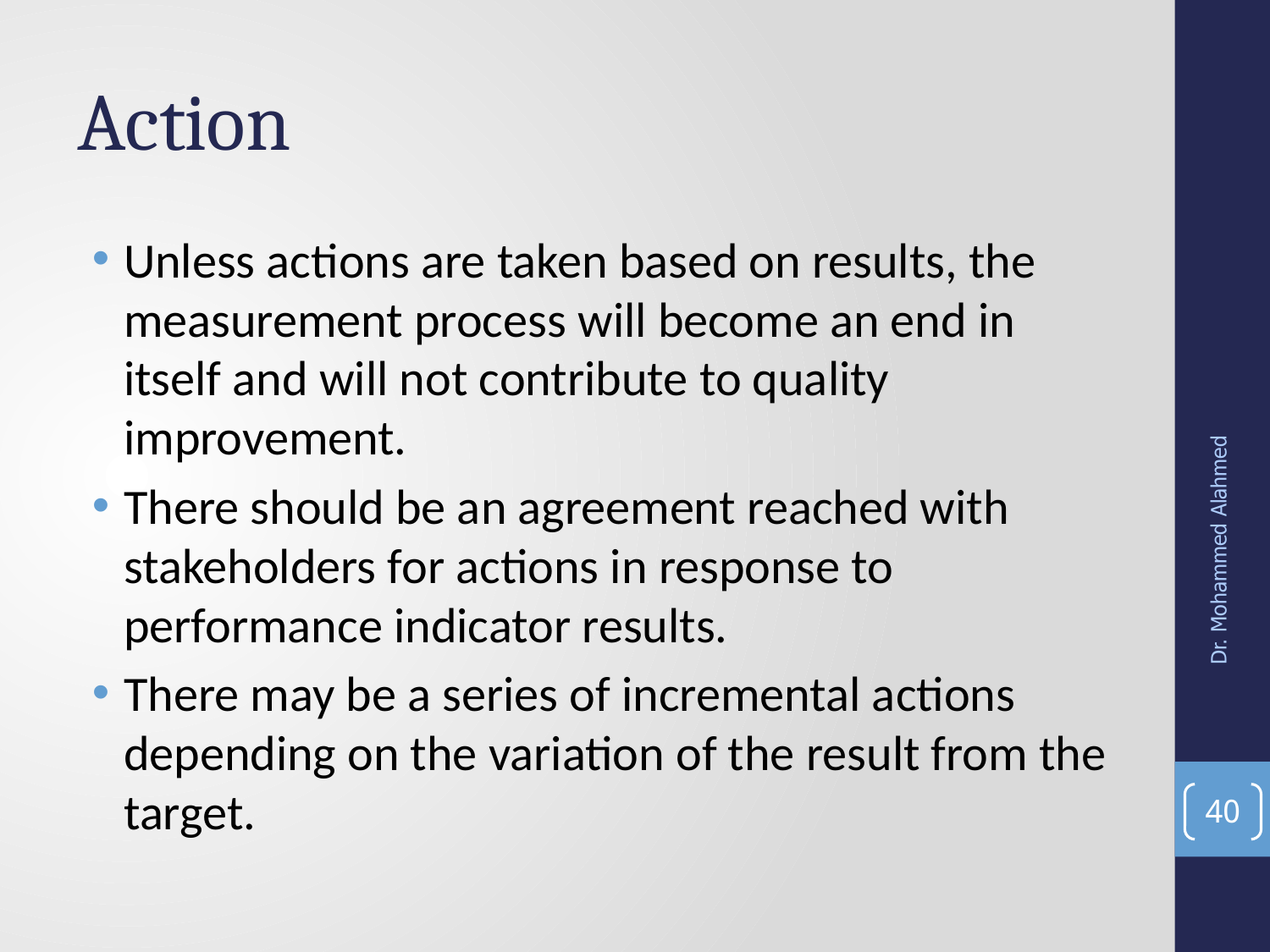

# Action
Unless actions are taken based on results, the measurement process will become an end in itself and will not contribute to quality improvement.
There should be an agreement reached with stakeholders for actions in response to performance indicator results.
There may be a series of incremental actions depending on the variation of the result from the target.
Dr. Mohammed Alahmed
40